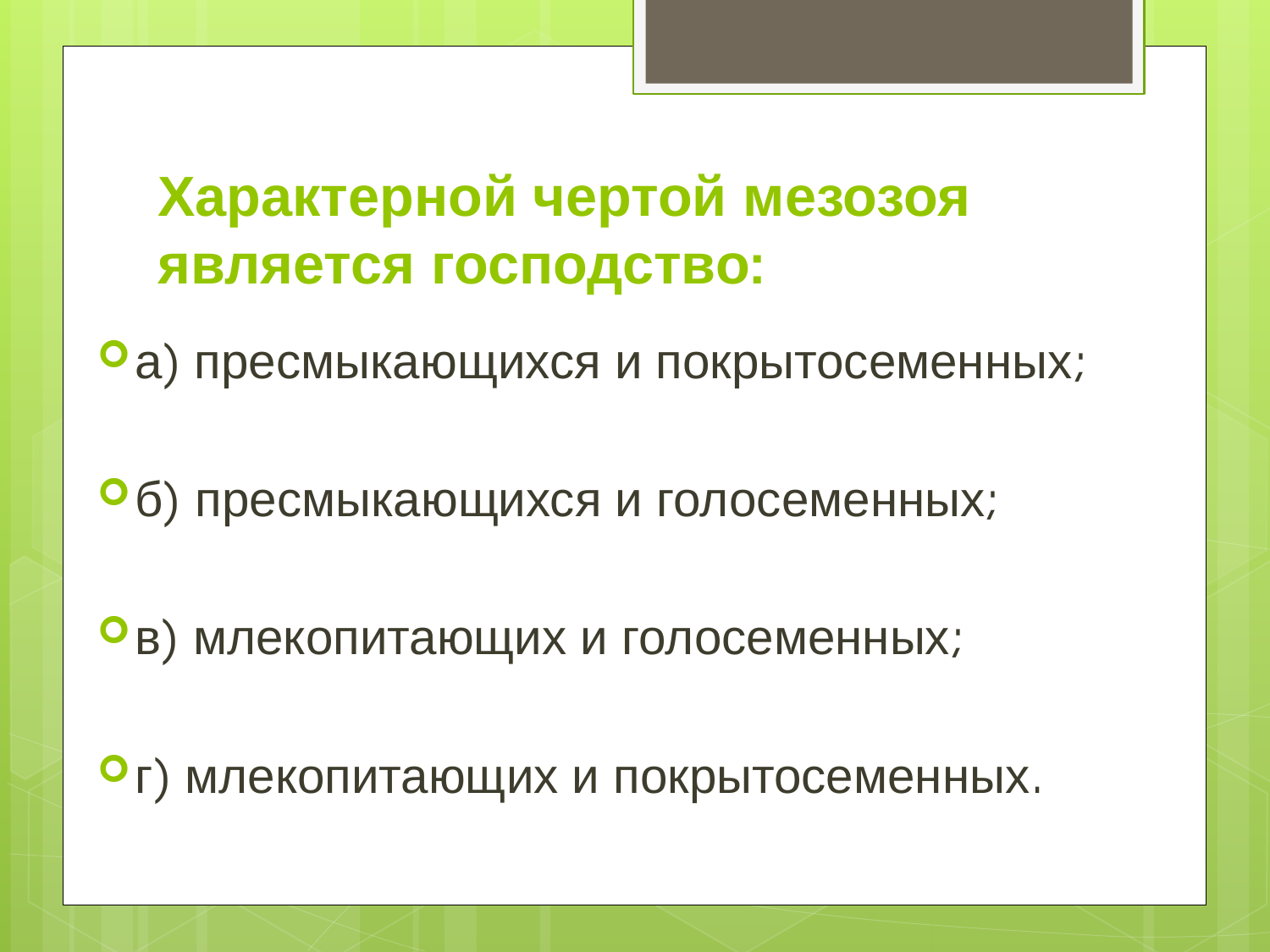

# Характерной чертой мезозоя является господство:
а) пресмыкающихся и покрытосеменных;

б) пресмыкающихся и голосеменных;

в) млекопитающих и голосеменных;

г) млекопитающих и покрытосеменных.